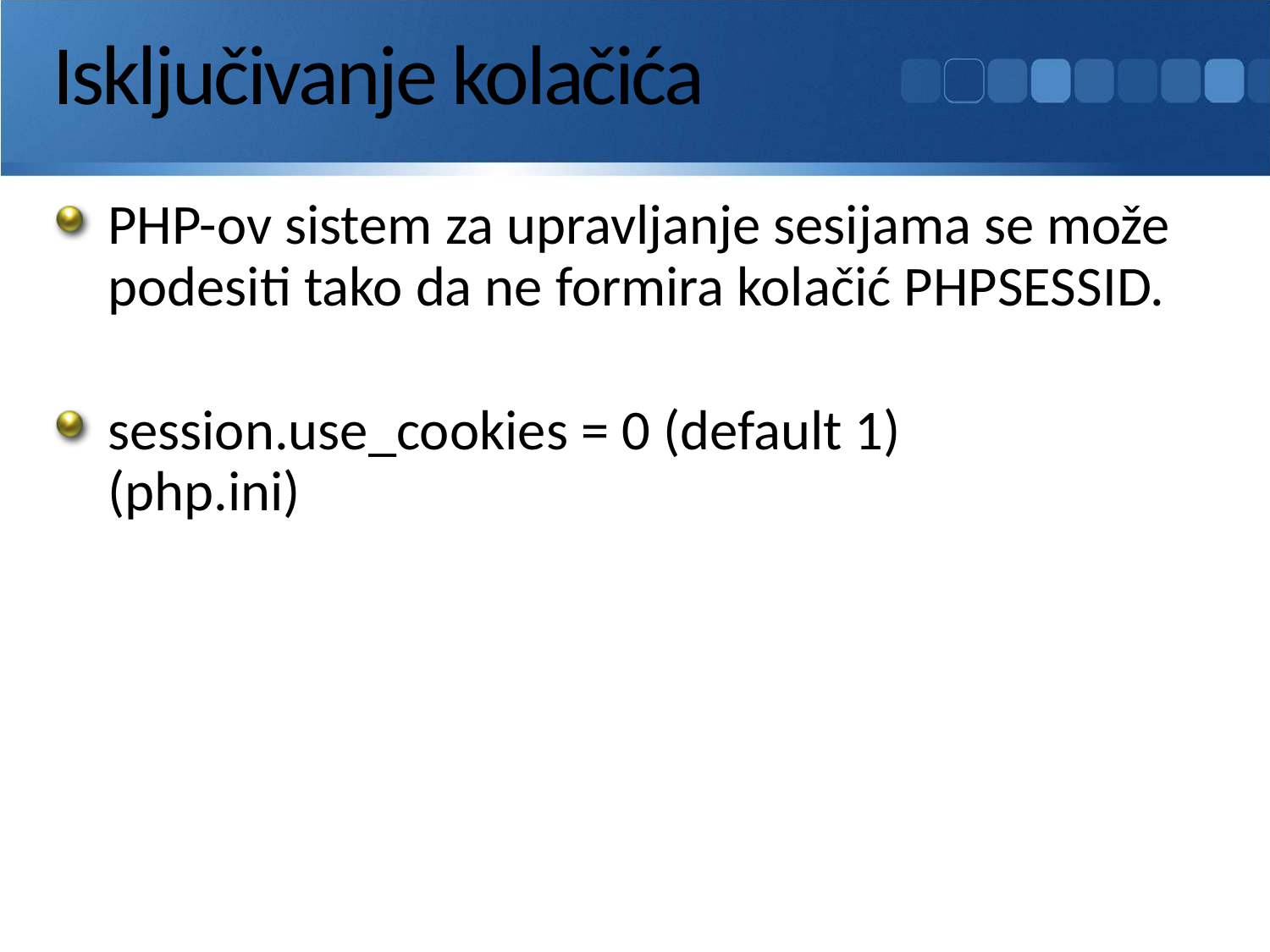

# Isključivanje kolačića
PHP-ov sistem za upravljanje sesijama se može podesiti tako da ne formira kolačić PHPSESSID.

session.use_cookies = 0 (default 1)
(php.ini)